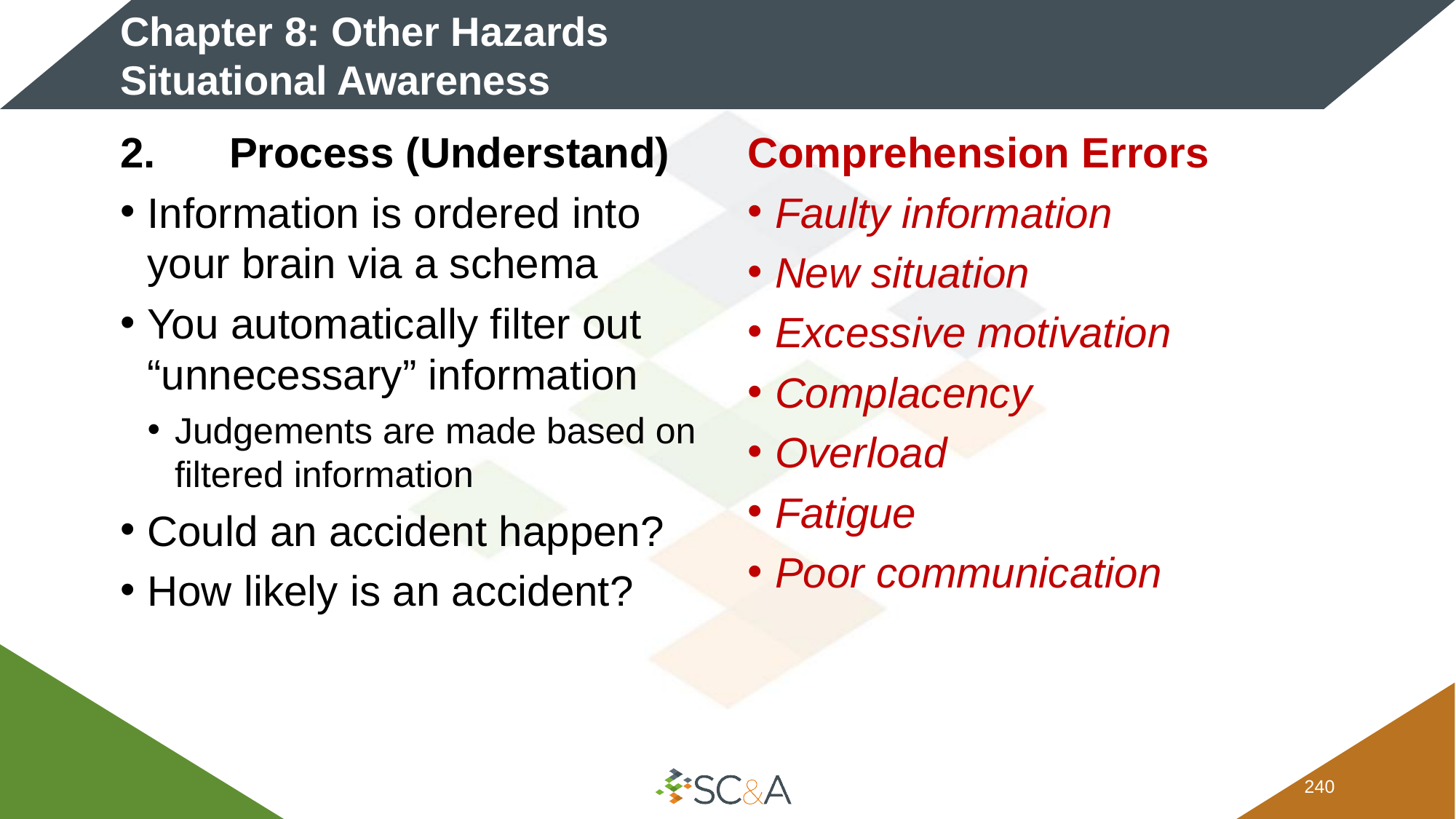

# Chapter 8: Other Hazards Situational Awareness
2.	Process (Understand)
Information is ordered into your brain via a schema
You automatically filter out “unnecessary” information
Judgements are made based on filtered information
Could an accident happen?
How likely is an accident?
Comprehension Errors
Faulty information
New situation
Excessive motivation
Complacency
Overload
Fatigue
Poor communication
240